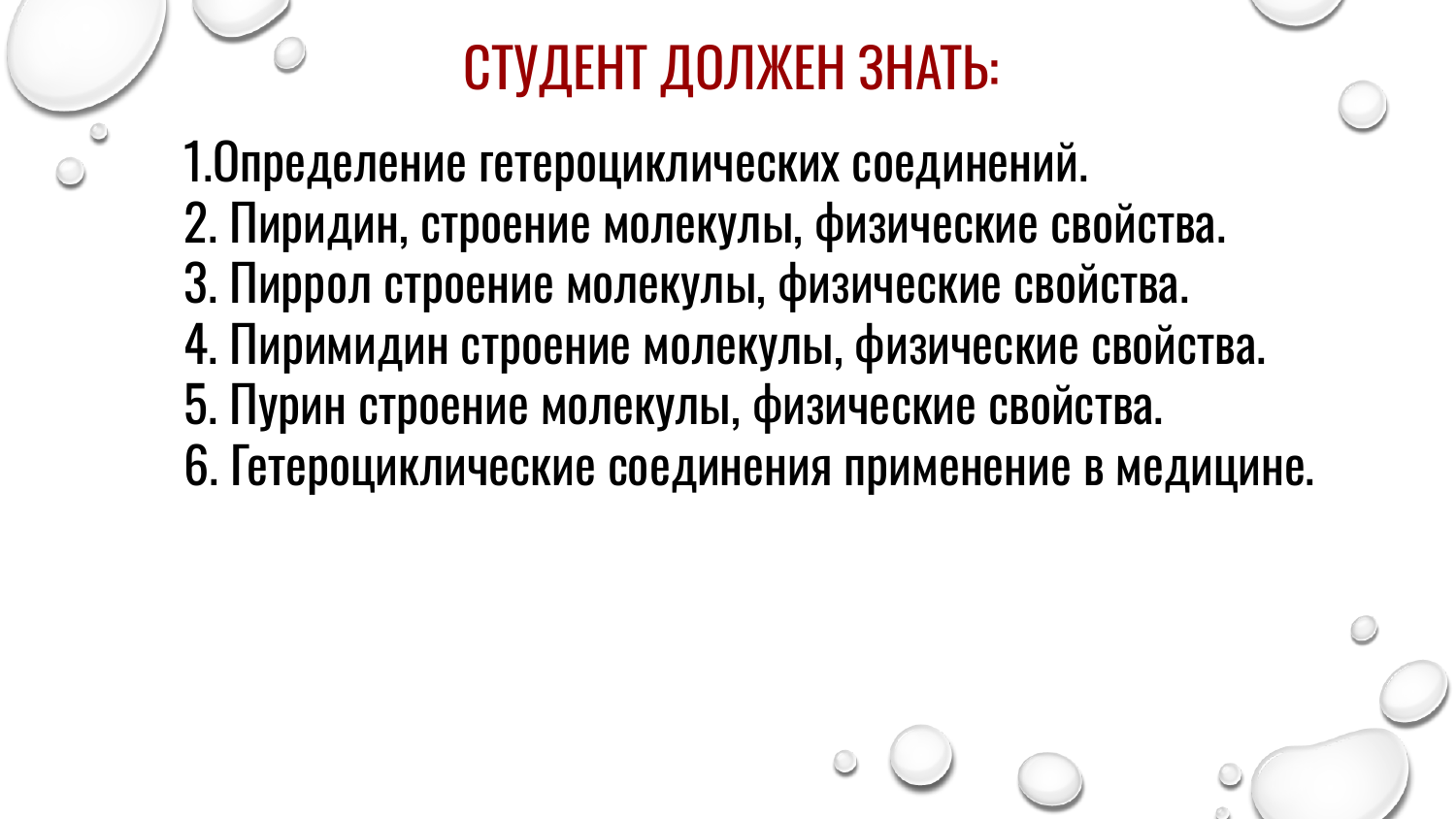

# СТУДЕНТ ДОЛЖЕН ЗНАТЬ:

Определение гетероциклических соединений.
 Пиридин, строение молекулы, физические свойства.
 Пиррол строение молекулы, физические свойства.
 Пиримидин строение молекулы, физические свойства.
 Пурин строение молекулы, физические свойства.
 Гетероциклические соединения применение в медицине.